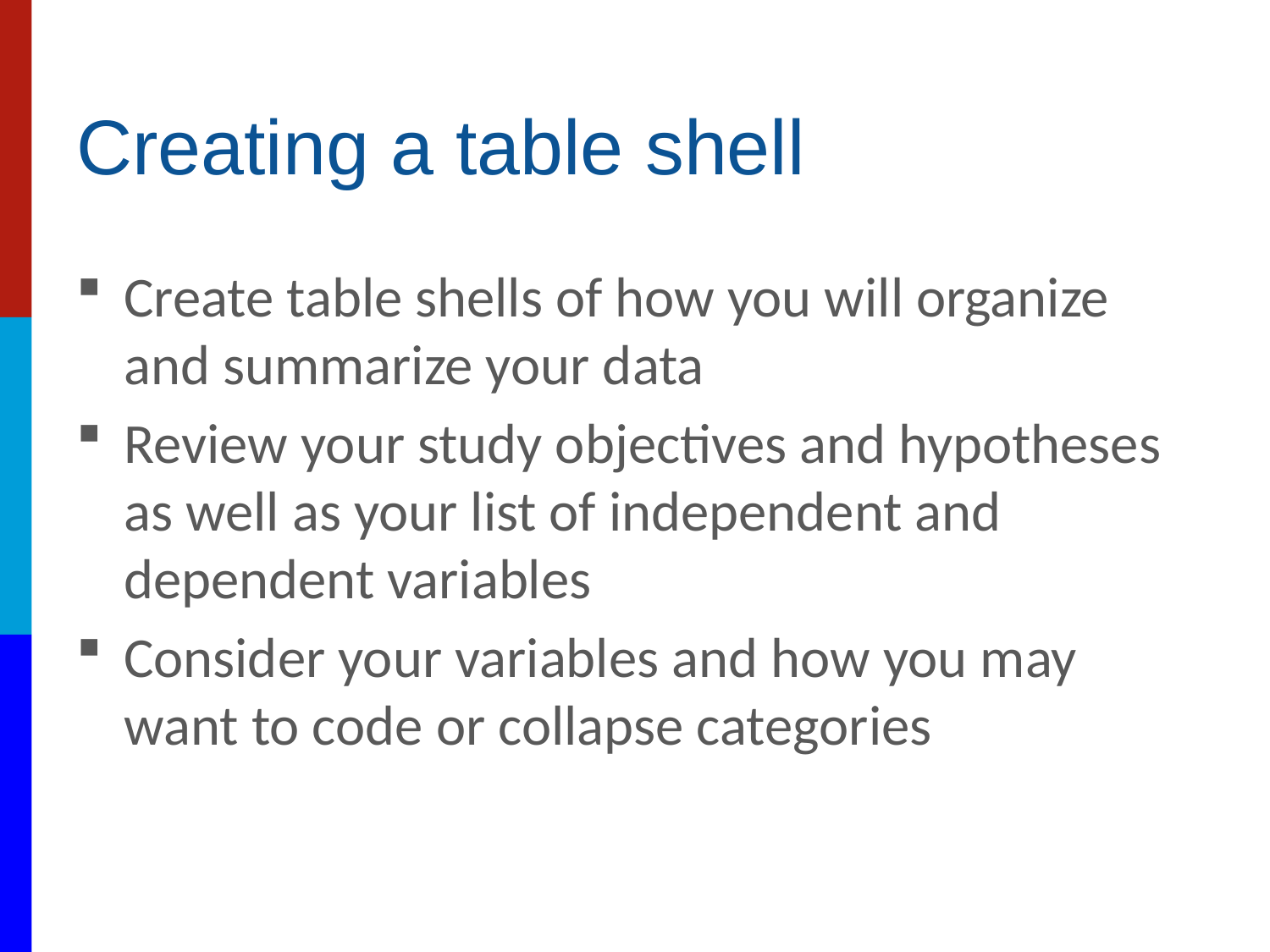

Creating a table shell
Create table shells of how you will organize and summarize your data
Review your study objectives and hypotheses as well as your list of independent and dependent variables
Consider your variables and how you may want to code or collapse categories